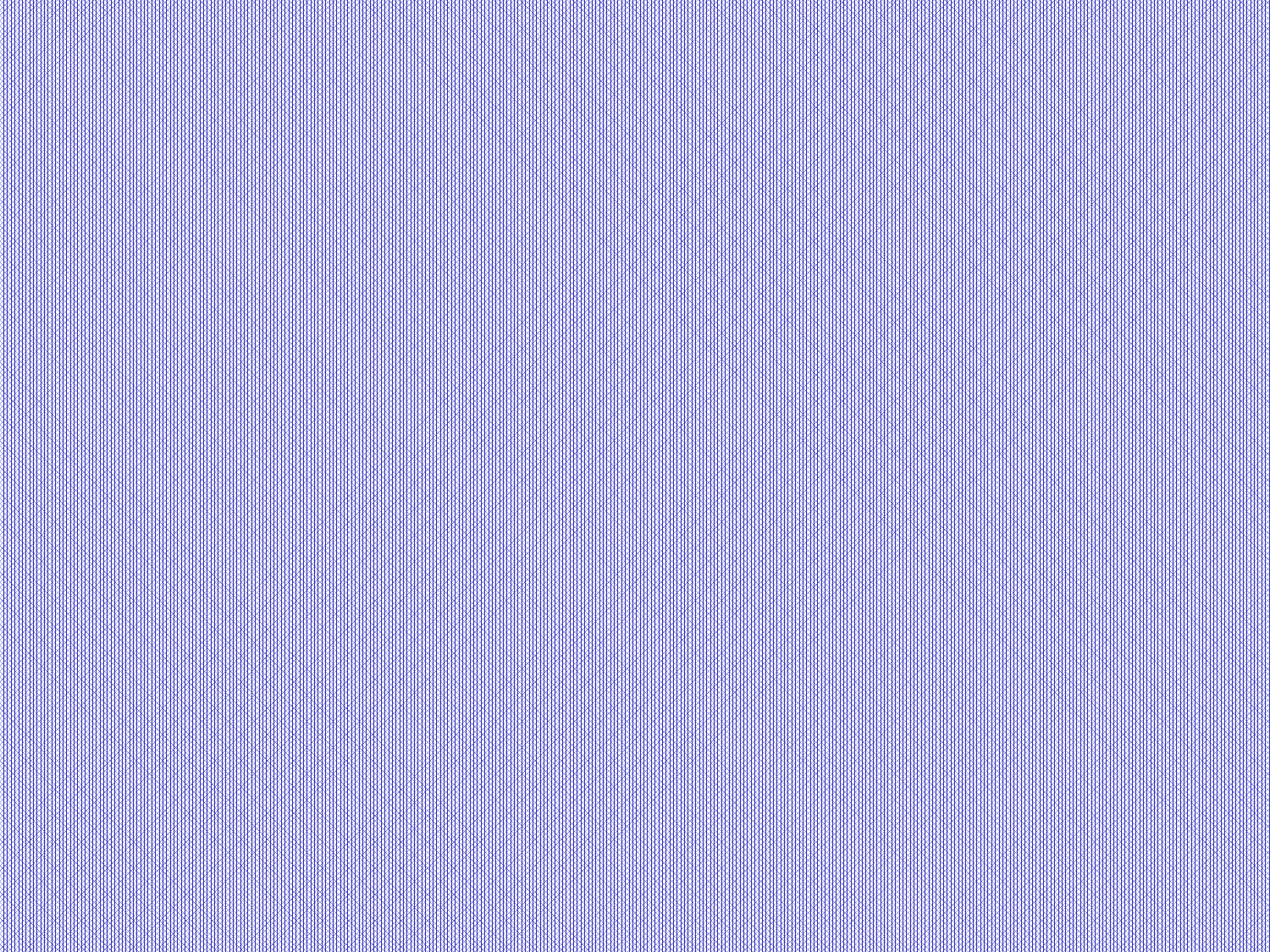

In a cross of
heterozygous and homozygous recessive parents,
this is the phenotypic ratio
 between the possible offspring